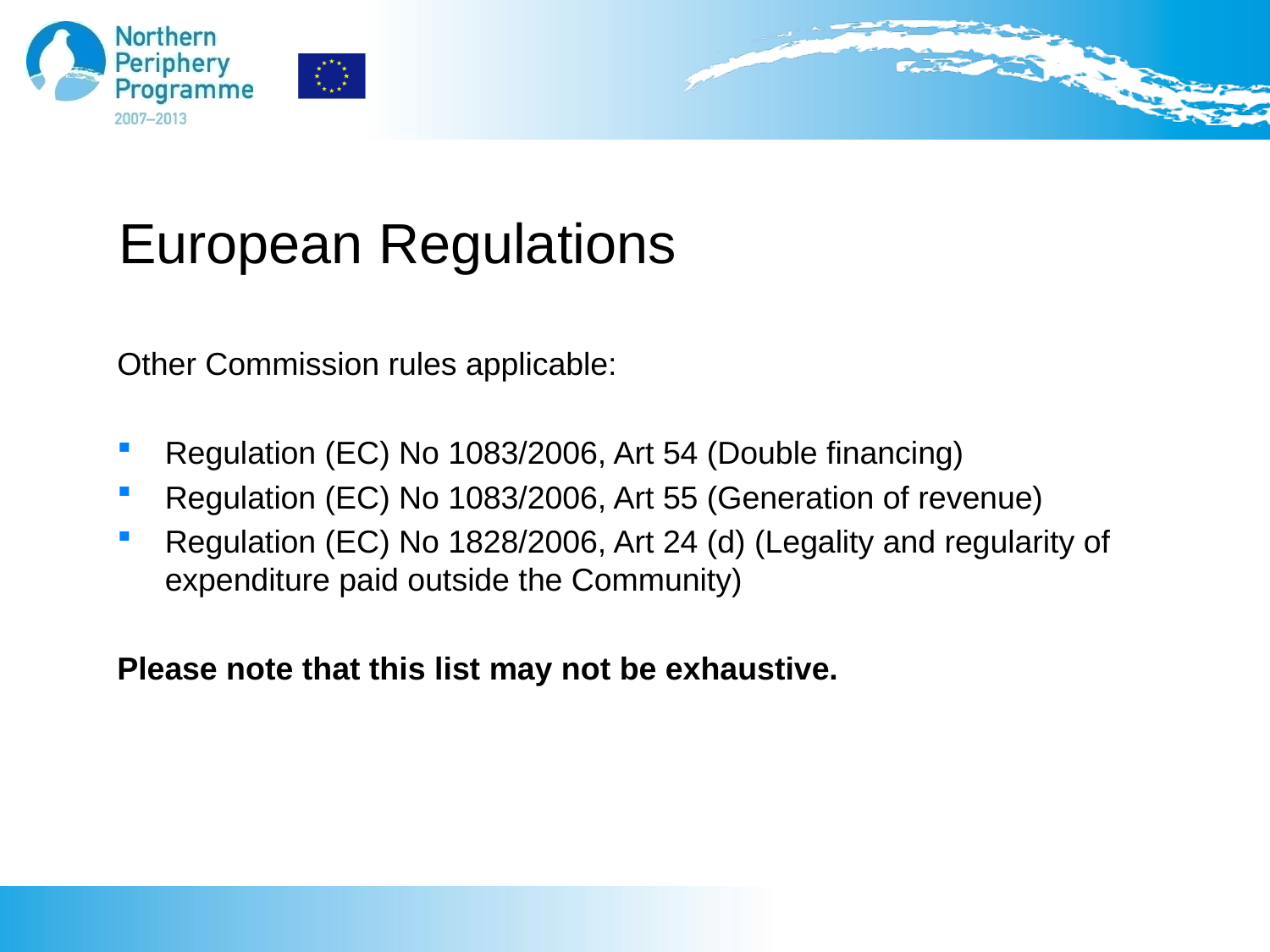

# European Regulations
Other Commission rules applicable:

Regulation (EC) No 1083/2006, Art 54 (Double financing)
Regulation (EC) No 1083/2006, Art 55 (Generation of revenue)
Regulation (EC) No 1828/2006, Art 24 (d) (Legality and regularity of expenditure paid outside the Community)

Please note that this list may not be exhaustive.